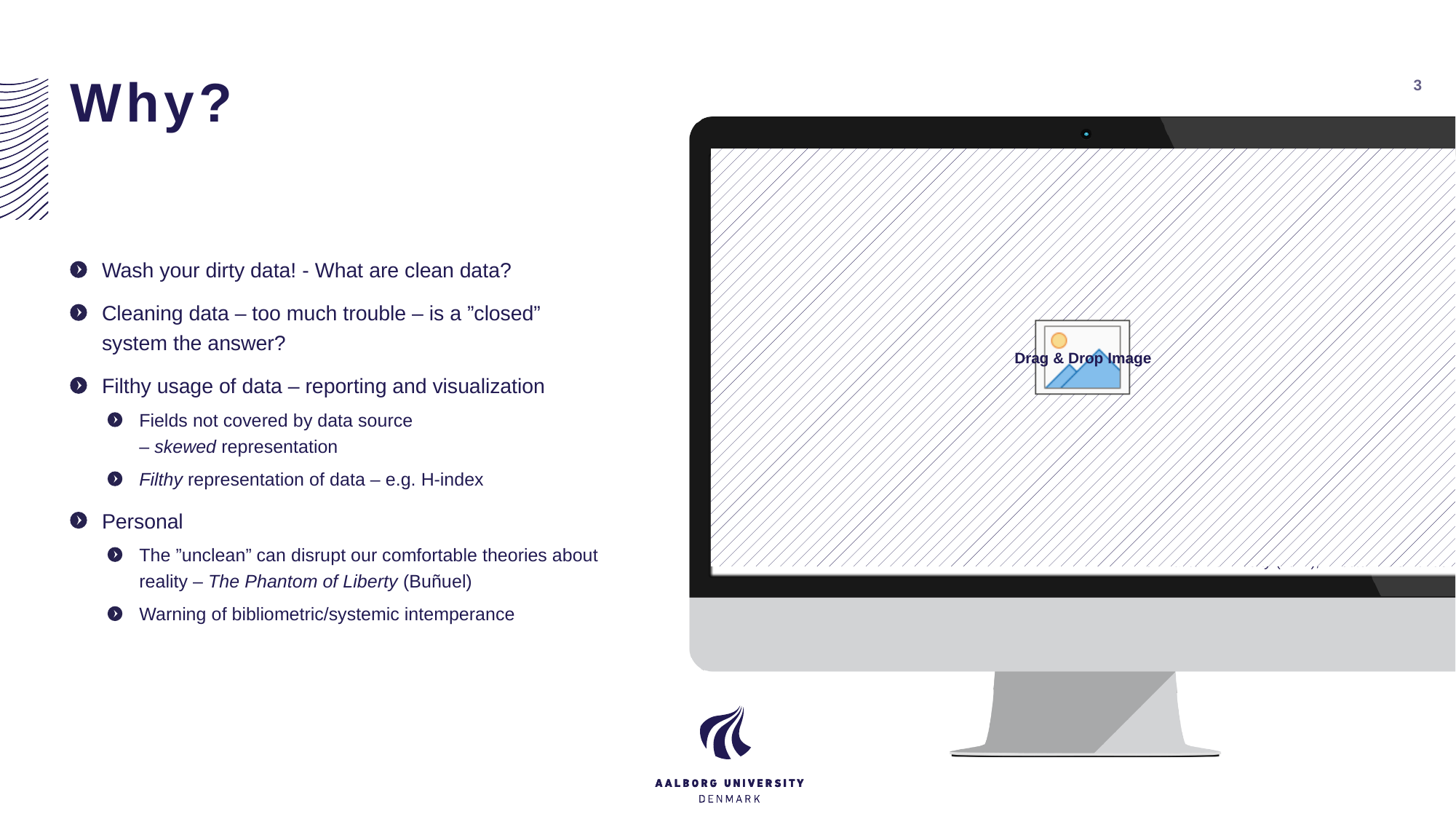

# Why?
3

Wash your dirty data! - What are clean data?
Cleaning data – too much trouble – is a ”closed” system the answer?
Filthy usage of data – reporting and visualization
Fields not covered by data source
– skewed representation
Filthy representation of data – e.g. H-index
Personal
The ”unclean” can disrupt our comfortable theories about reality – The Phantom of Liberty (Buñuel)
Warning of bibliometric/systemic intemperance

The Phantom of Liberty (1974); Director: Luis Buñuel